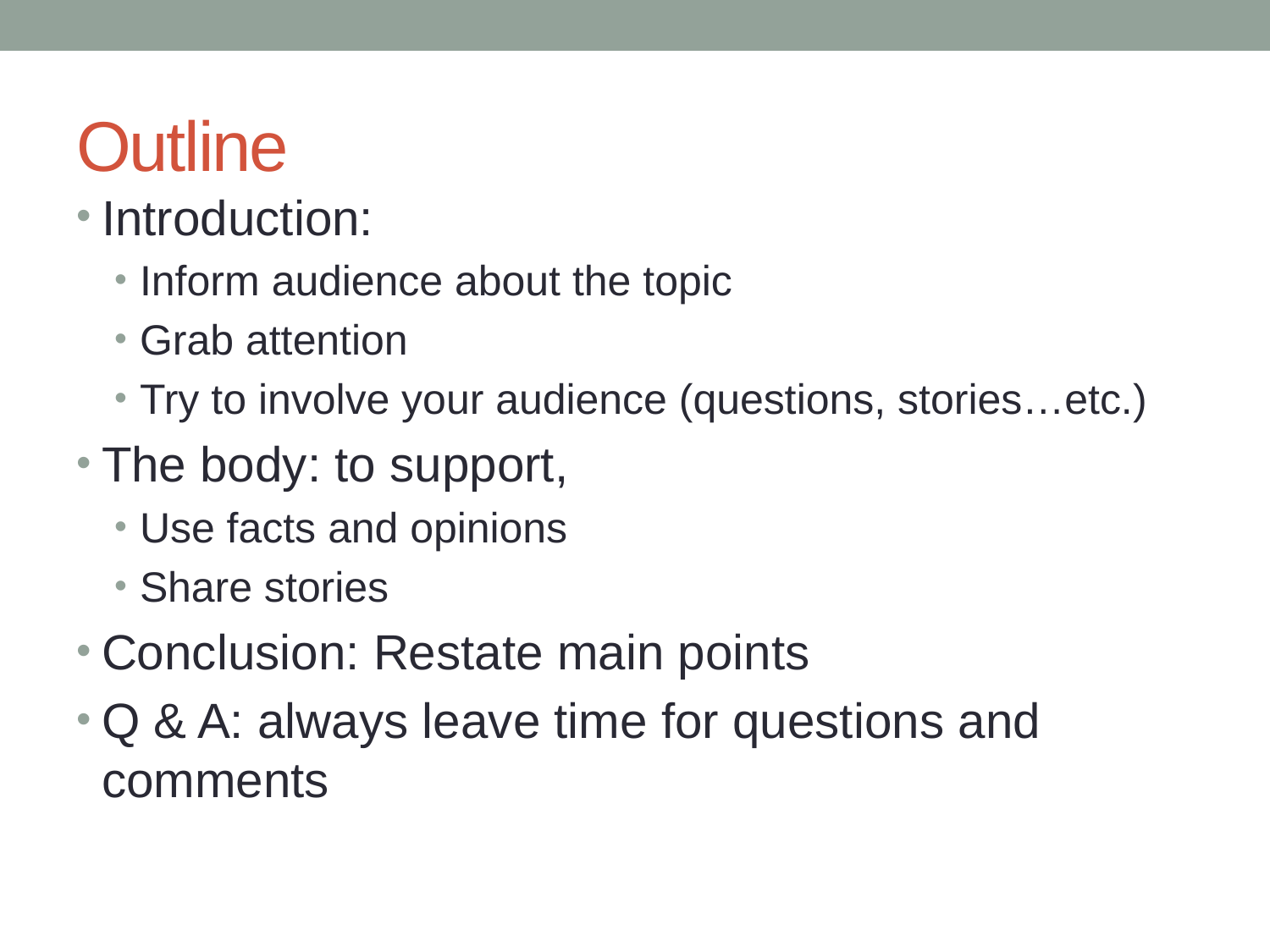

# Outline
Introduction:
Inform audience about the topic
Grab attention
Try to involve your audience (questions, stories…etc.)
The body: to support,
Use facts and opinions
Share stories
Conclusion: Restate main points
Q & A: always leave time for questions and comments